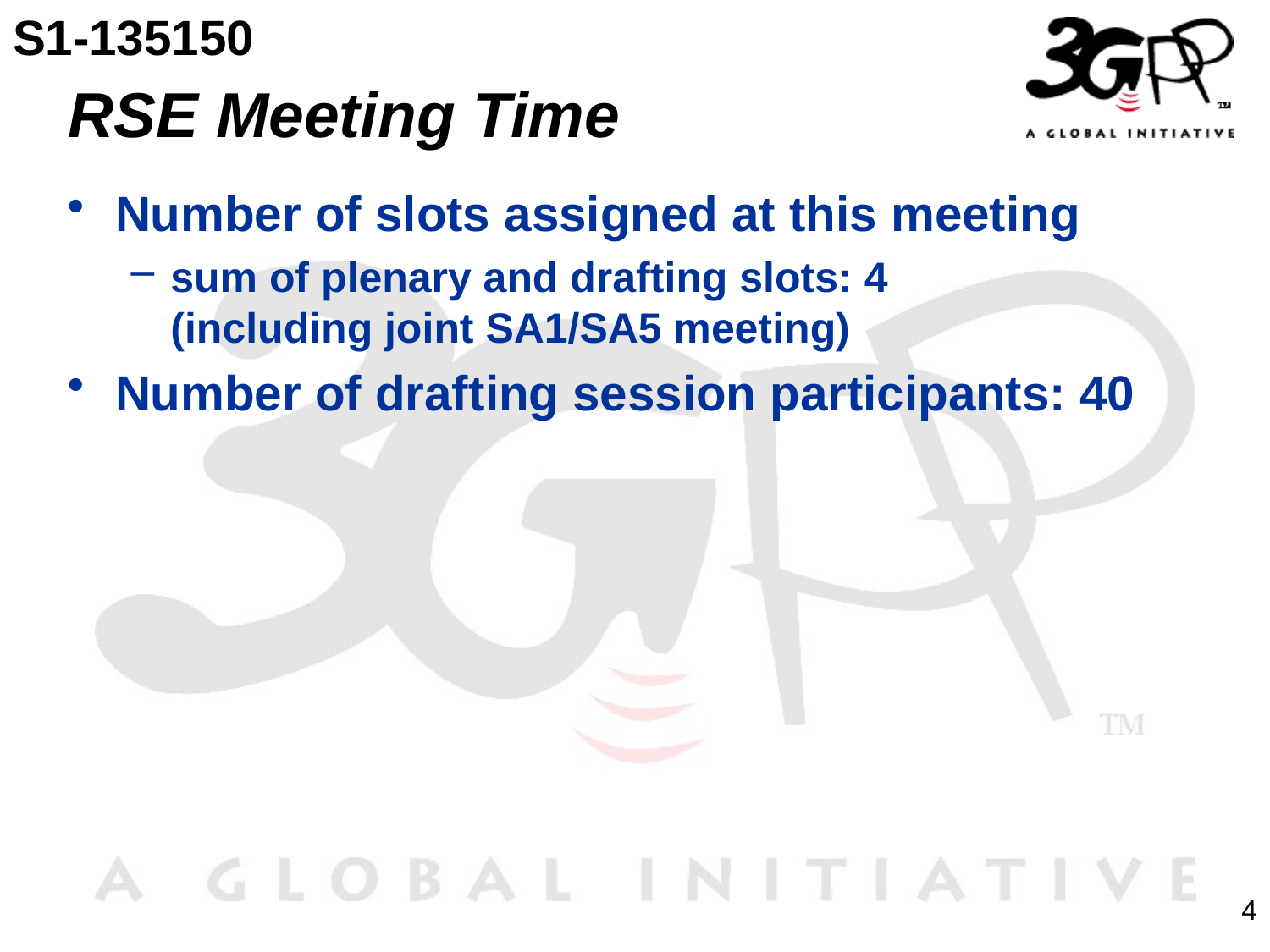

S1-135150
# RSE Meeting Time
Number of slots assigned at this meeting
sum of plenary and drafting slots: 4
(including joint SA1/SA5 meeting)
Number of drafting session participants: 40
4